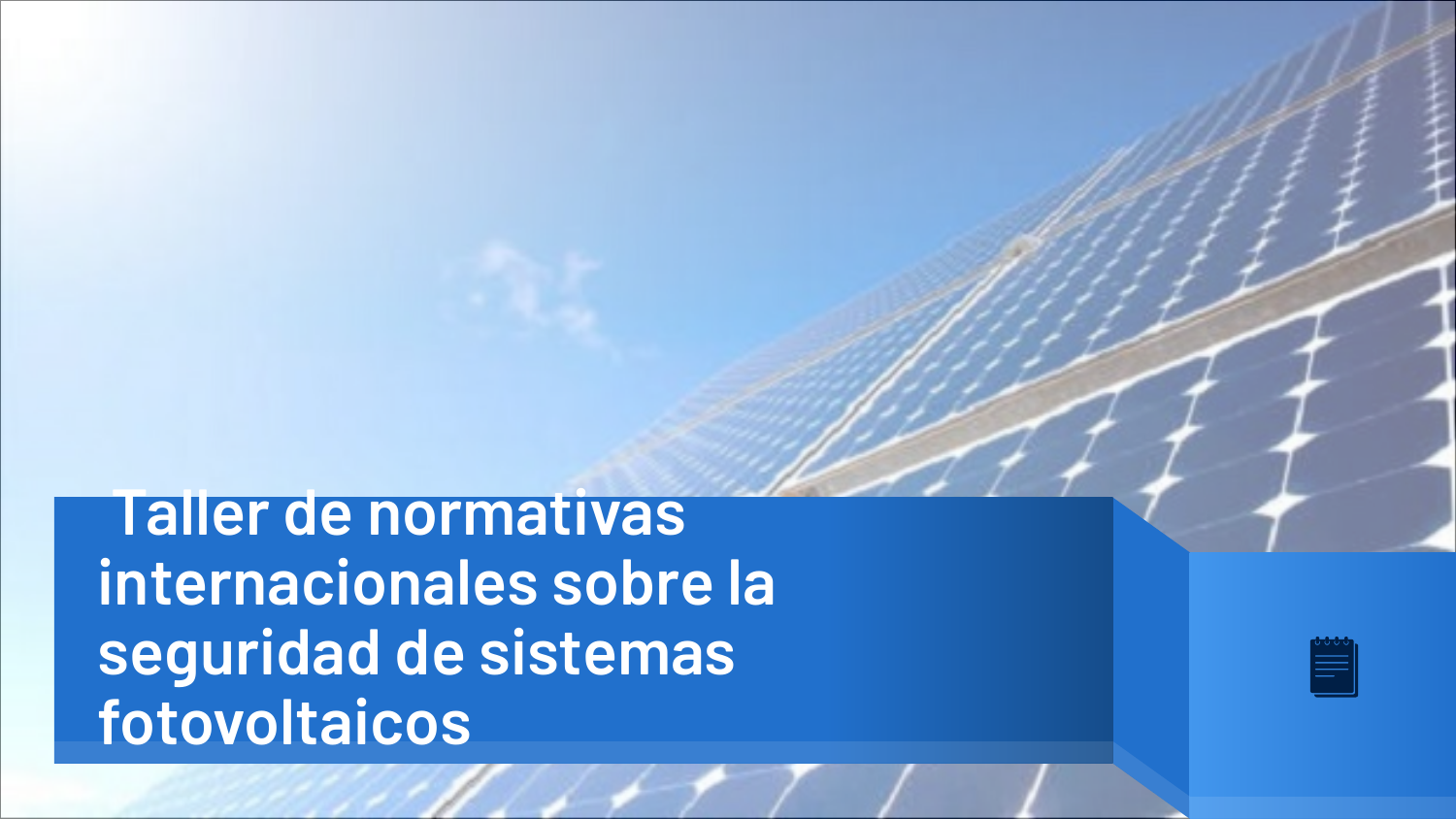

# Taller de normativas internacionales sobre la seguridad de sistemas fotovoltaicos